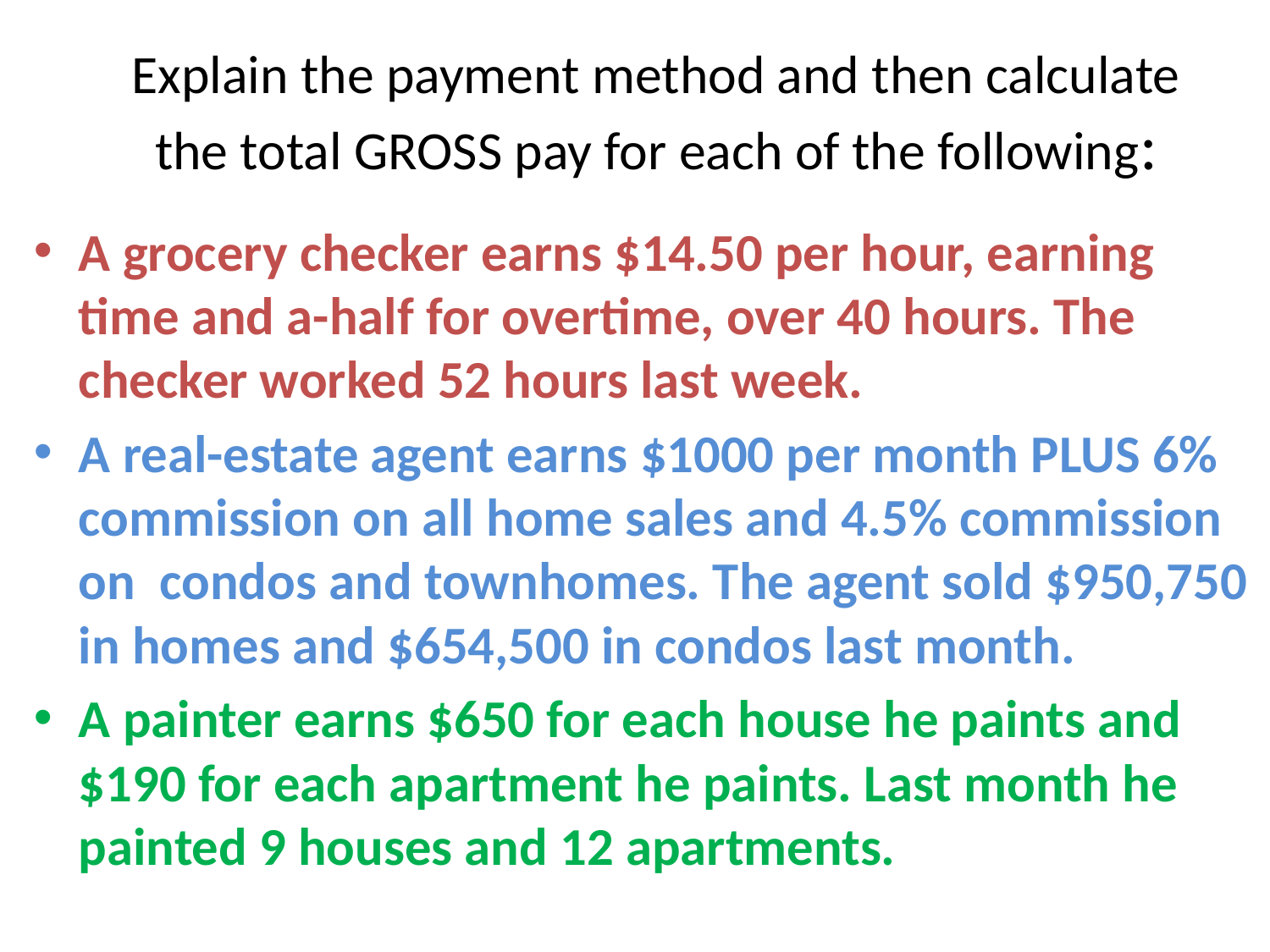

# Explain the payment method and then calculate the total GROSS pay for each of the following:
A grocery checker earns $14.50 per hour, earning time and a-half for overtime, over 40 hours. The checker worked 52 hours last week.
A real-estate agent earns $1000 per month PLUS 6% commission on all home sales and 4.5% commission on  condos and townhomes. The agent sold $950,750 in homes and $654,500 in condos last month.
A painter earns $650 for each house he paints and $190 for each apartment he paints. Last month he painted 9 houses and 12 apartments.